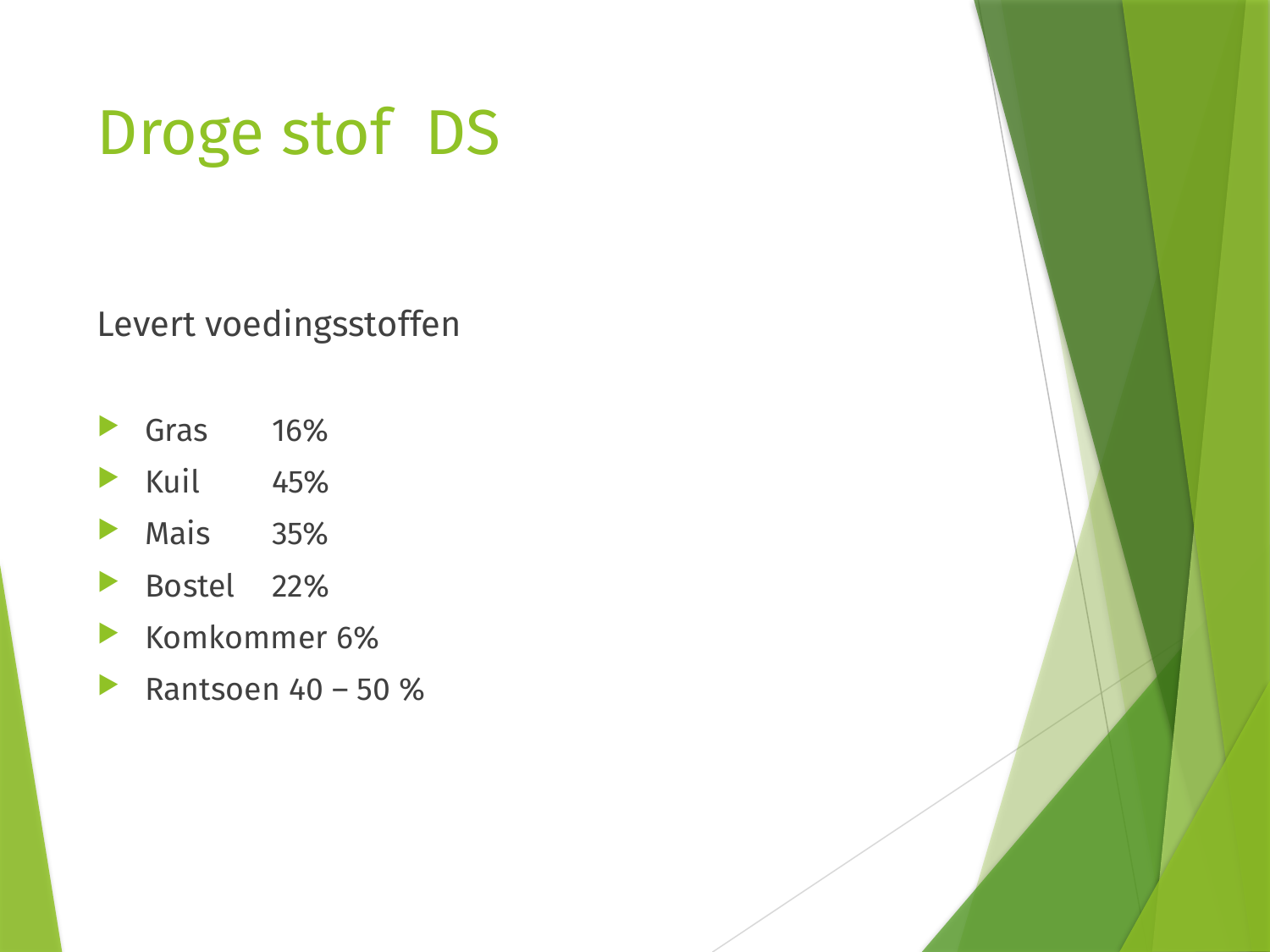

# Droge stof  DS
Levert voedingsstoffen

Gras	16%
Kuil	45%
Mais	35%
Bostel	22%
Komkommer 6%
Rantsoen 40 – 50 %